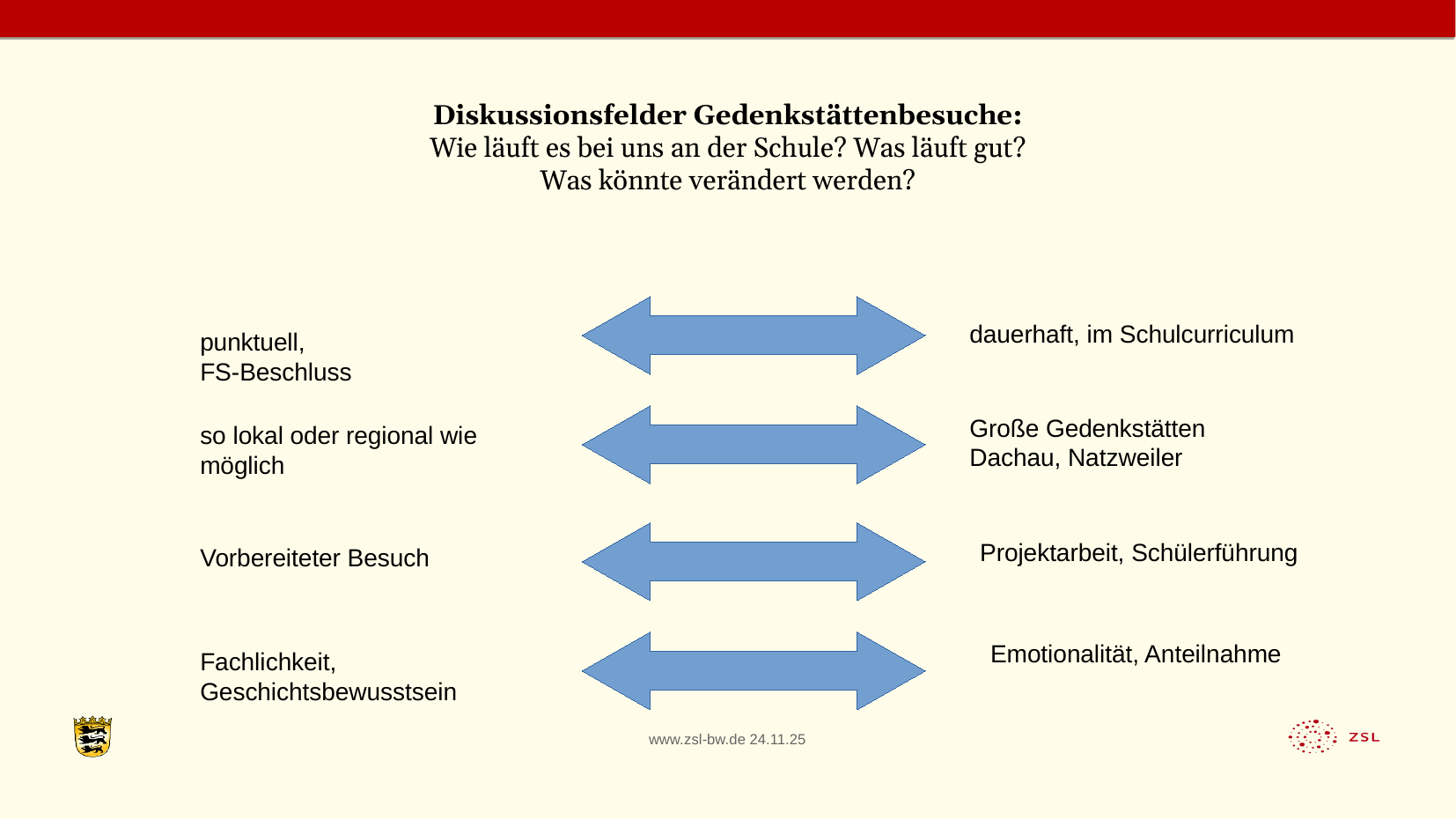

Diskussionsfelder Gedenkstättenbesuche:
Wie läuft es bei uns an der Schule? Was läuft gut?
Was könnte verändert werden?

dauerhaft, im Schulcurriculum
punktuell,
FS-Beschluss

Große Gedenkstätten
Dachau, Natzweiler
so lokal oder regional wie möglich

Projektarbeit, Schülerführung
Vorbereiteter Besuch

Emotionalität, Anteilnahme
Fachlichkeit, Geschichtsbewusstsein